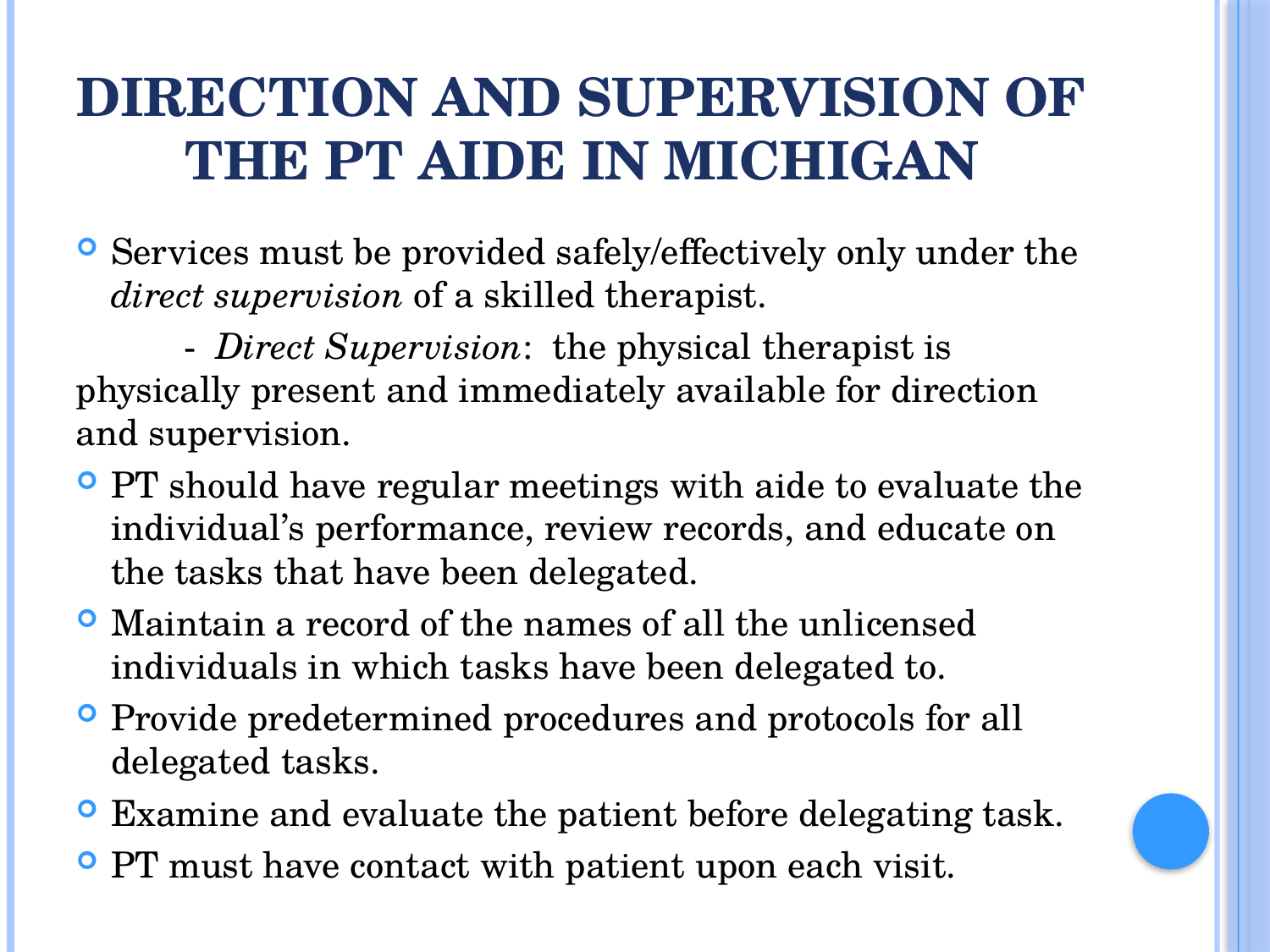

# Direction And Supervision Of The PT Aide In Michigan
Services must be provided safely/effectively only under the direct supervision of a skilled therapist.
	-  Direct Supervision:  the physical therapist is physically present and immediately available for direction and supervision.
PT should have regular meetings with aide to evaluate the individual’s performance, review records, and educate on the tasks that have been delegated.
Maintain a record of the names of all the unlicensed individuals in which tasks have been delegated to.
Provide predetermined procedures and protocols for all delegated tasks.
Examine and evaluate the patient before delegating task.
PT must have contact with patient upon each visit.